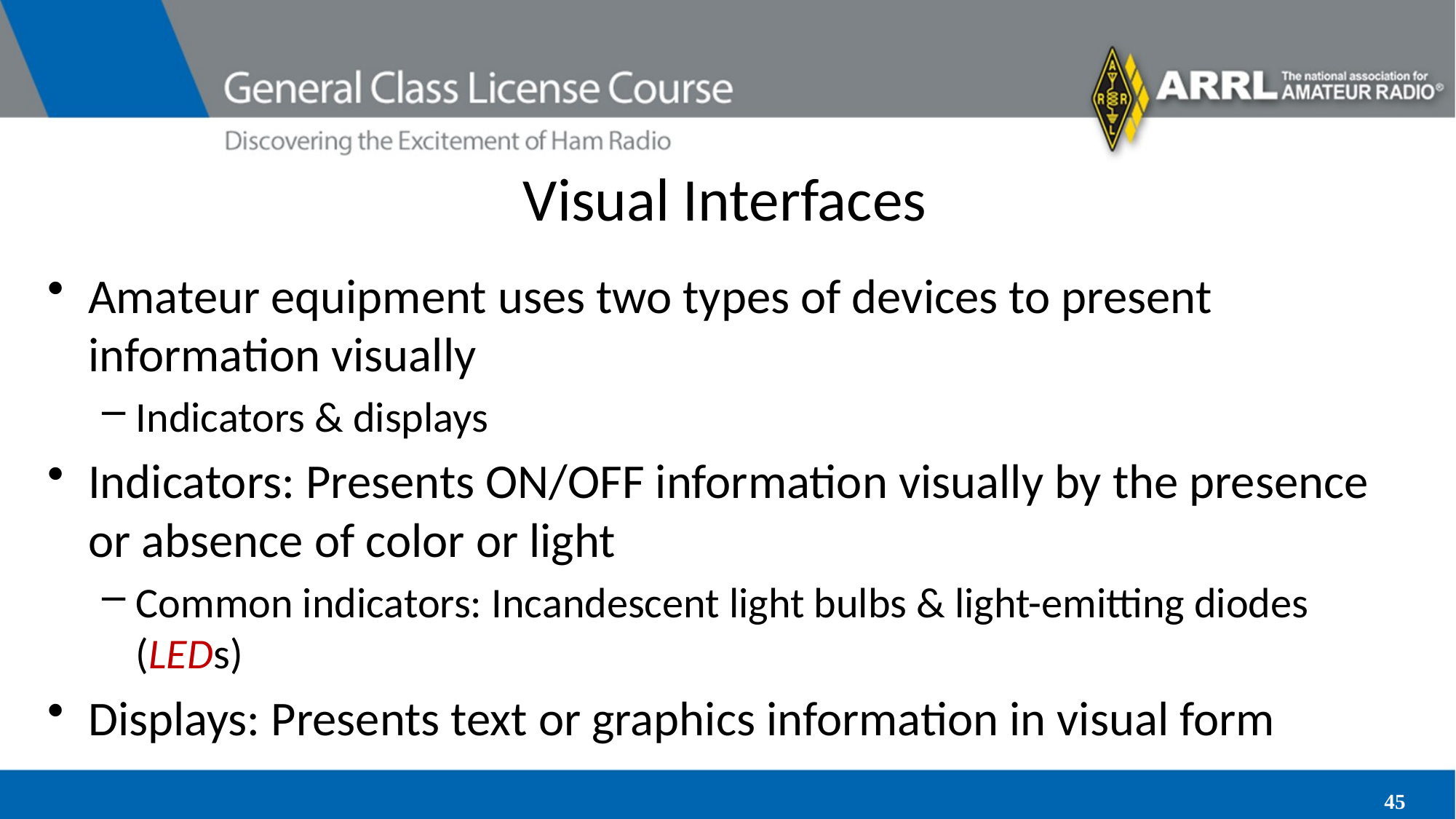

# Visual Interfaces
Amateur equipment uses two types of devices to present information visually
Indicators & displays
Indicators: Presents ON/OFF information visually by the presence or absence of color or light
Common indicators: Incandescent light bulbs & light-emitting diodes (LEDs)
Displays: Presents text or graphics information in visual form